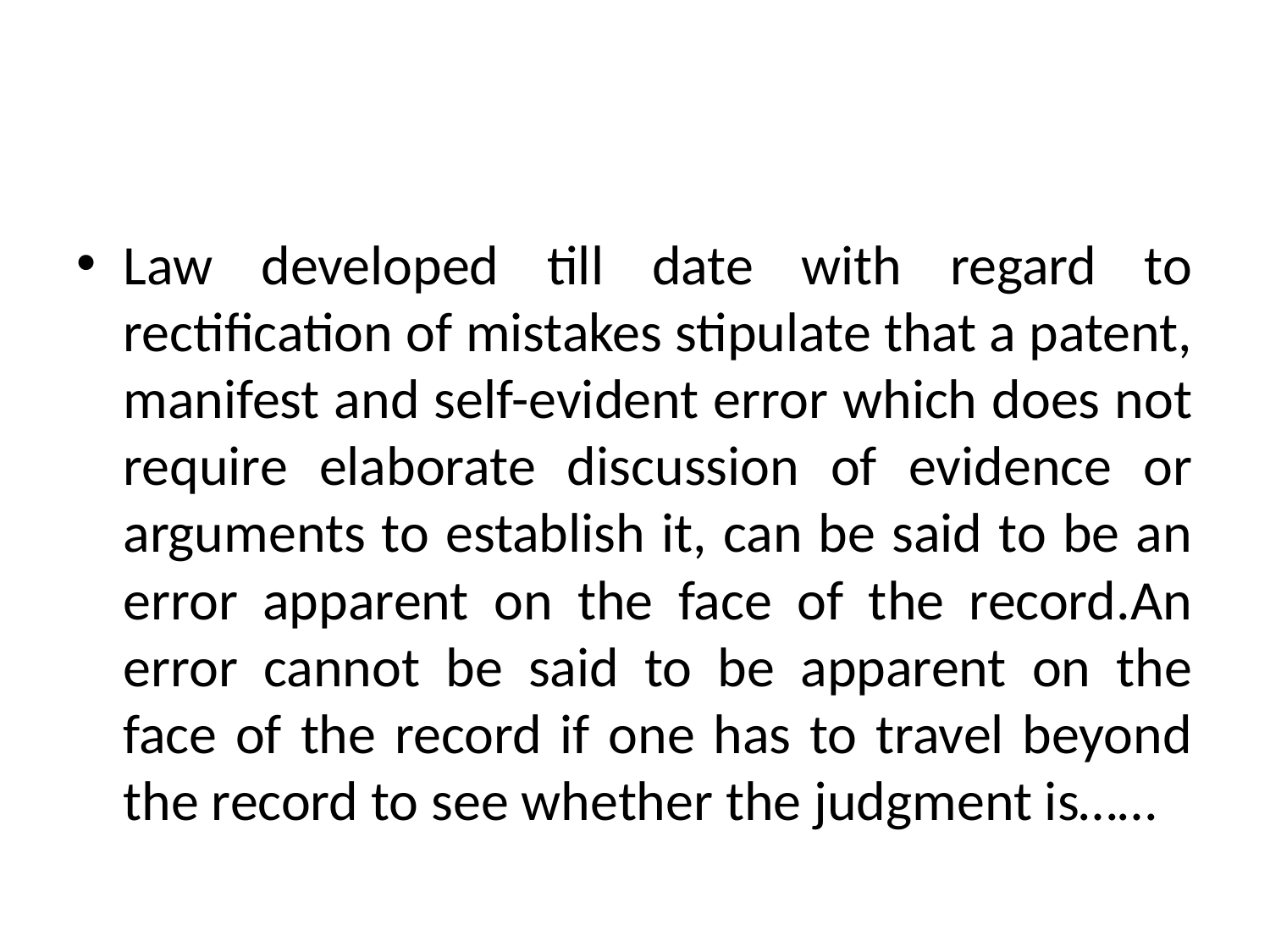

#
Law developed till date with regard to rectification of mistakes stipulate that a patent, manifest and self-evident error which does not require elaborate discussion of evidence or arguments to establish it, can be said to be an error apparent on the face of the record.An error cannot be said to be apparent on the face of the record if one has to travel beyond the record to see whether the judgment is……